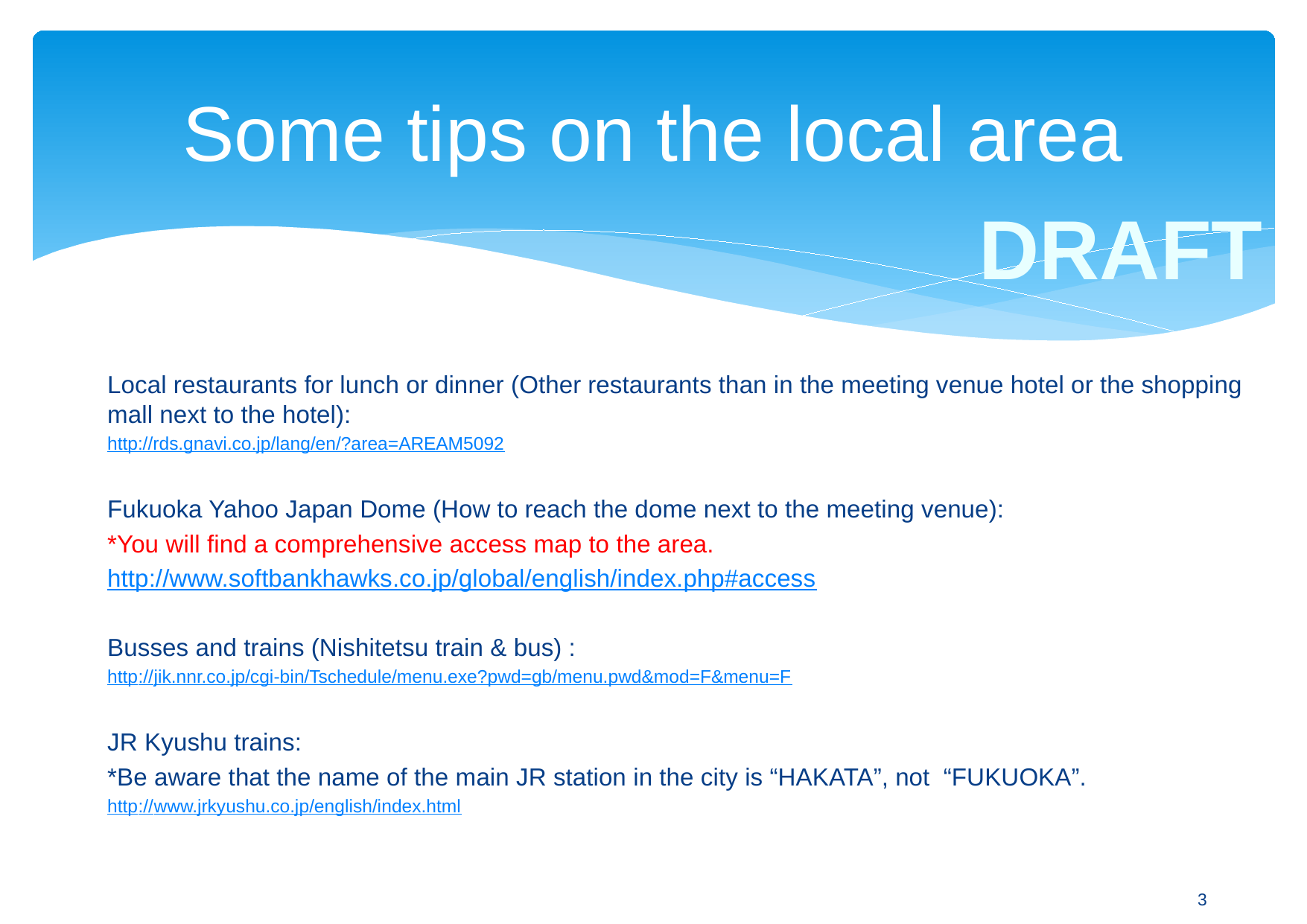

# Some tips on the local area
DRAFT
Local restaurants for lunch or dinner (Other restaurants than in the meeting venue hotel or the shopping mall next to the hotel):
http://rds.gnavi.co.jp/lang/en/?area=AREAM5092

Fukuoka Yahoo Japan Dome (How to reach the dome next to the meeting venue):
*You will find a comprehensive access map to the area.
http://www.softbankhawks.co.jp/global/english/index.php#access

Busses and trains (Nishitetsu train & bus) :
http://jik.nnr.co.jp/cgi-bin/Tschedule/menu.exe?pwd=gb/menu.pwd&mod=F&menu=F

JR Kyushu trains:
*Be aware that the name of the main JR station in the city is “HAKATA”, not  “FUKUOKA”.
http://www.jrkyushu.co.jp/english/index.html
3